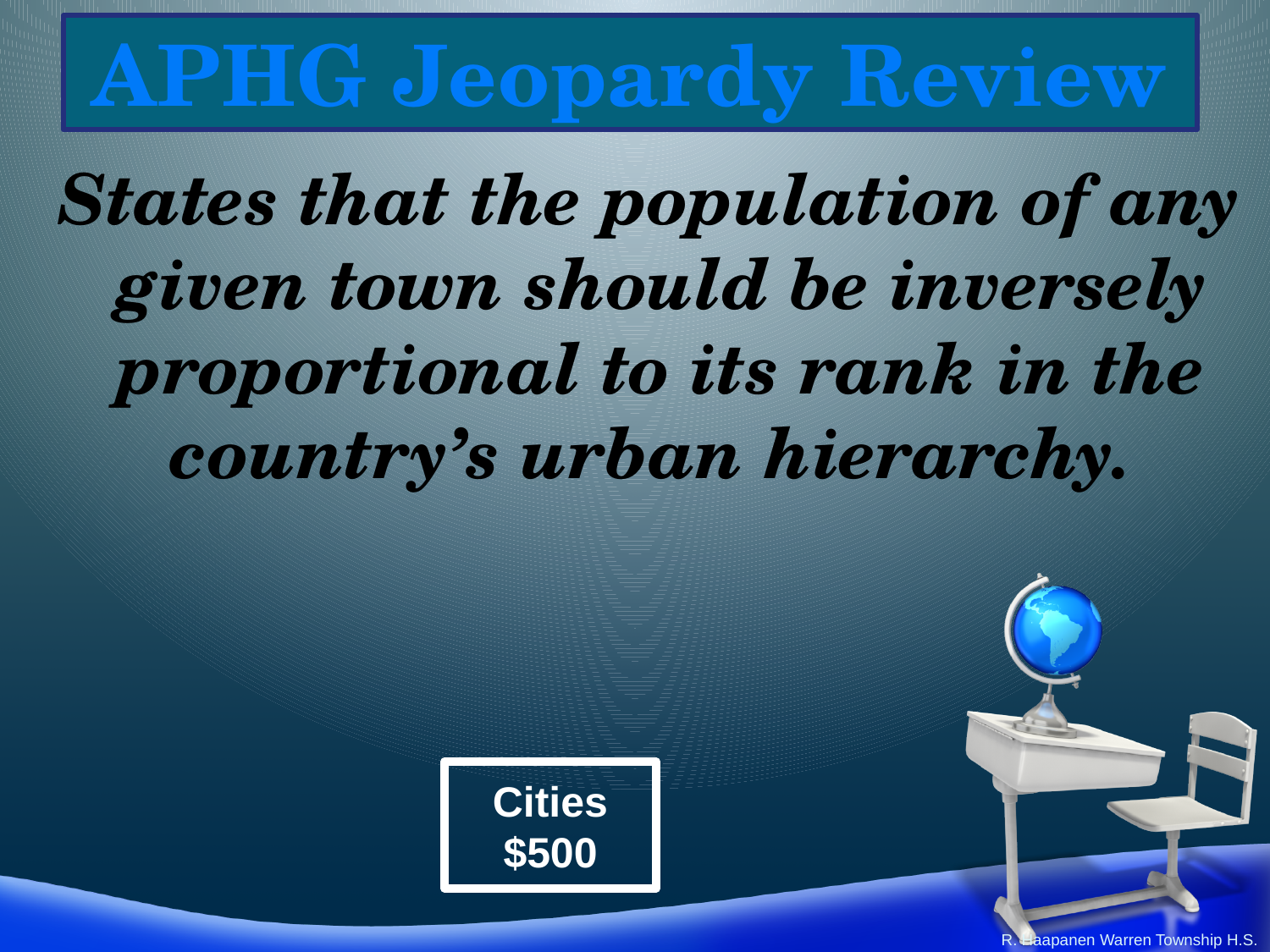

States that the population of any given town should be inversely proportional to its rank in the country’s urban hierarchy.
Cities
$500
R. Haapanen Warren Township H.S.